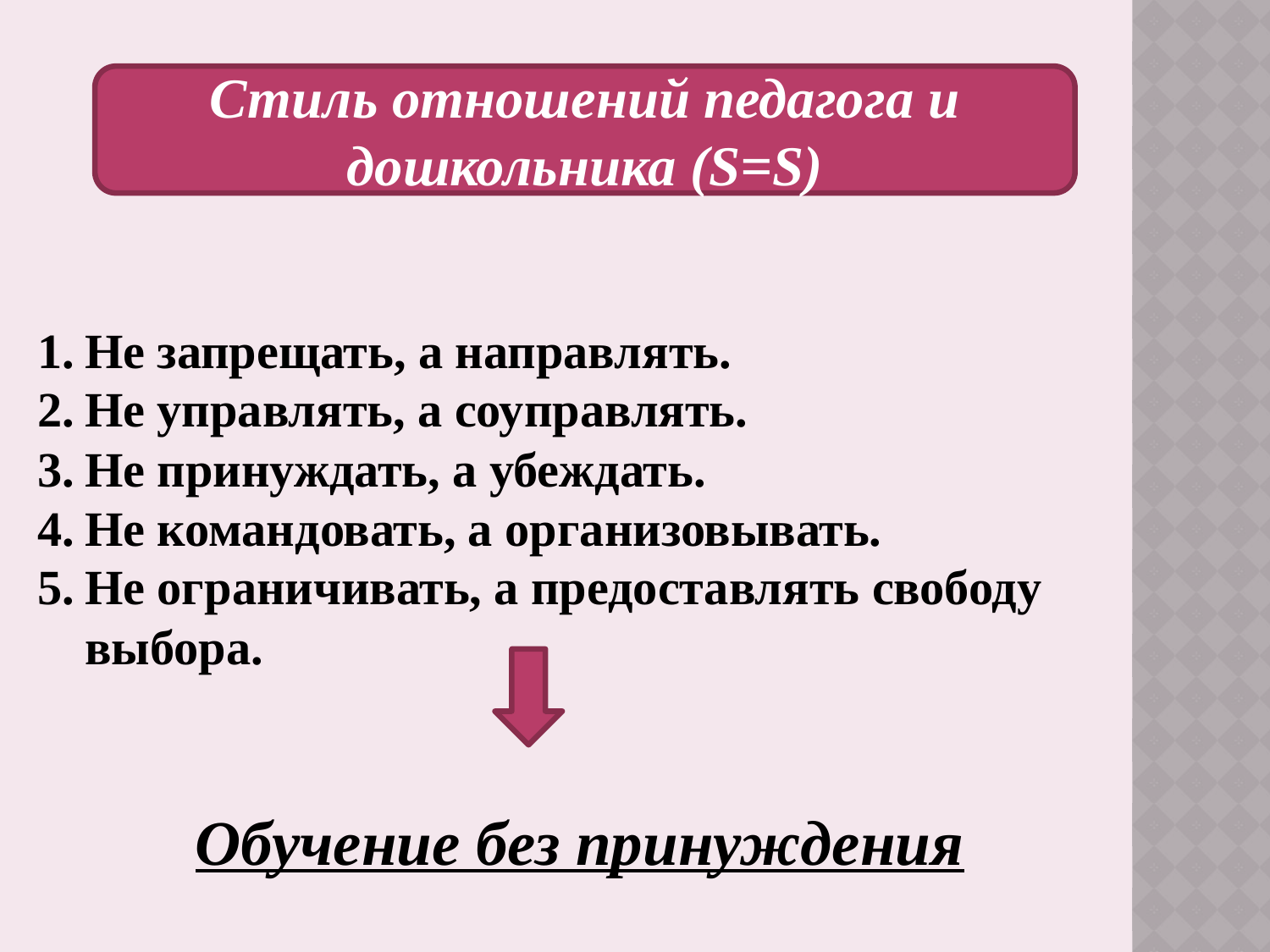

Стиль отношений педагога и дошкольника (S=S)
Не запрещать, а направлять.
Не управлять, а соуправлять.
Не принуждать, а убеждать.
Не командовать, а организовывать.
Не ограничивать, а предоставлять свободу выбора.

Обучение без принуждения